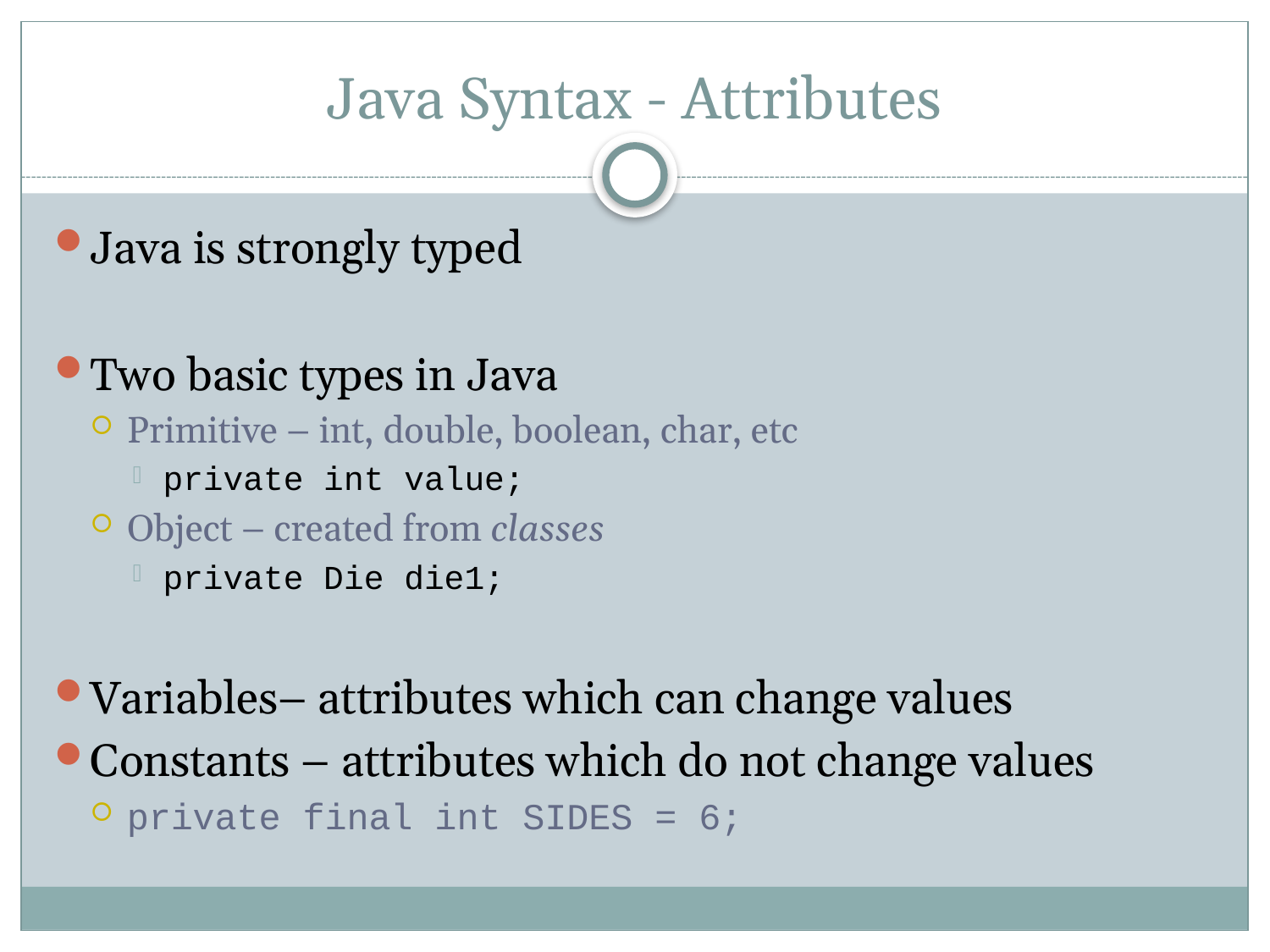

# Java Syntax - Attributes
Java is strongly typed

Two basic types in Java
Primitive – int, double, boolean, char, etc
private int value;
Object – created from classes
private Die die1;

Variables– attributes which can change values
Constants – attributes which do not change values
private final int SIDES = 6;